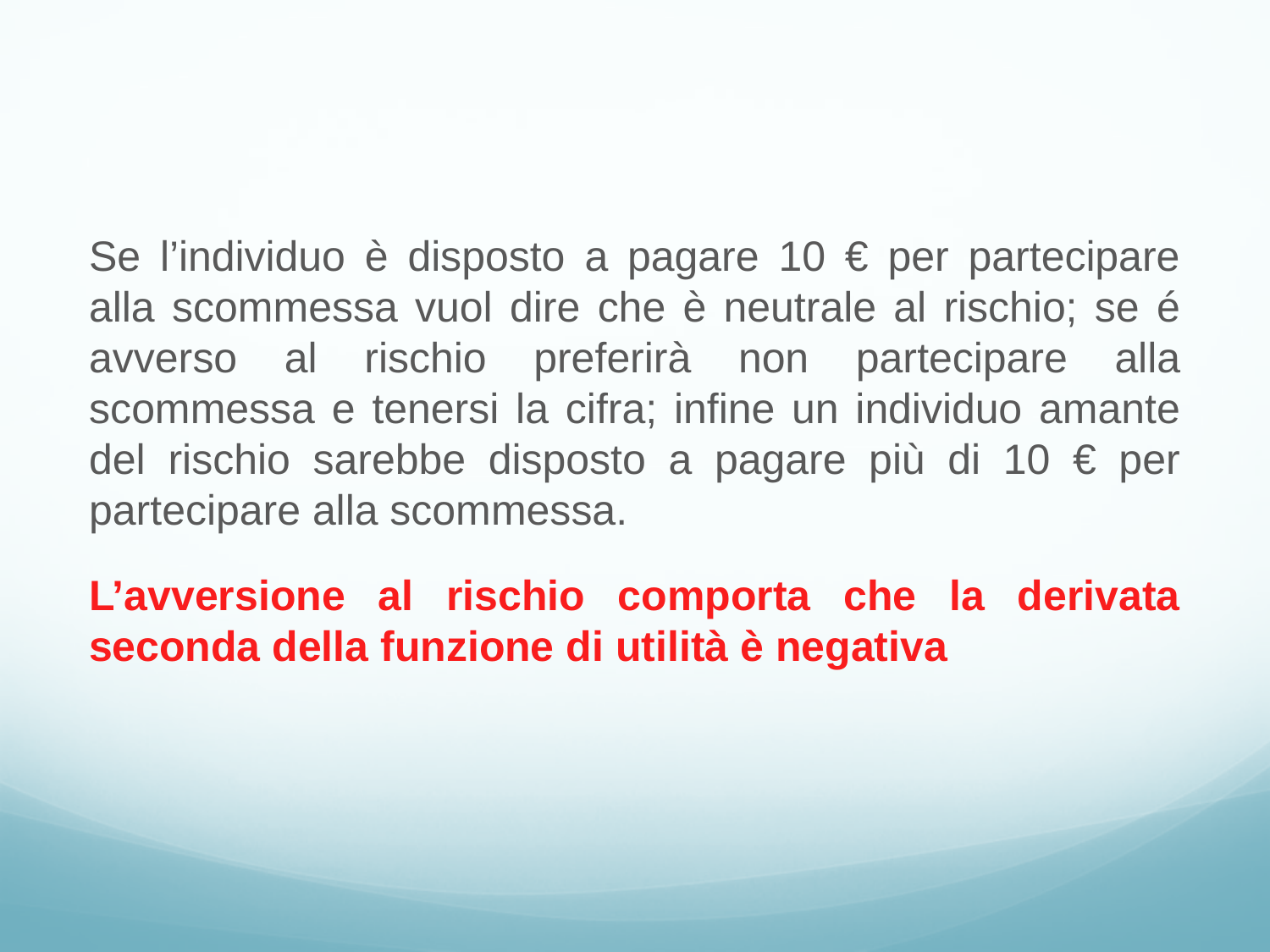

#
Se l’individuo è disposto a pagare 10 € per partecipare alla scommessa vuol dire che è neutrale al rischio; se é avverso al rischio preferirà non partecipare alla scommessa e tenersi la cifra; infine un individuo amante del rischio sarebbe disposto a pagare più di 10 € per partecipare alla scommessa.
L’avversione al rischio comporta che la derivata seconda della funzione di utilità è negativa